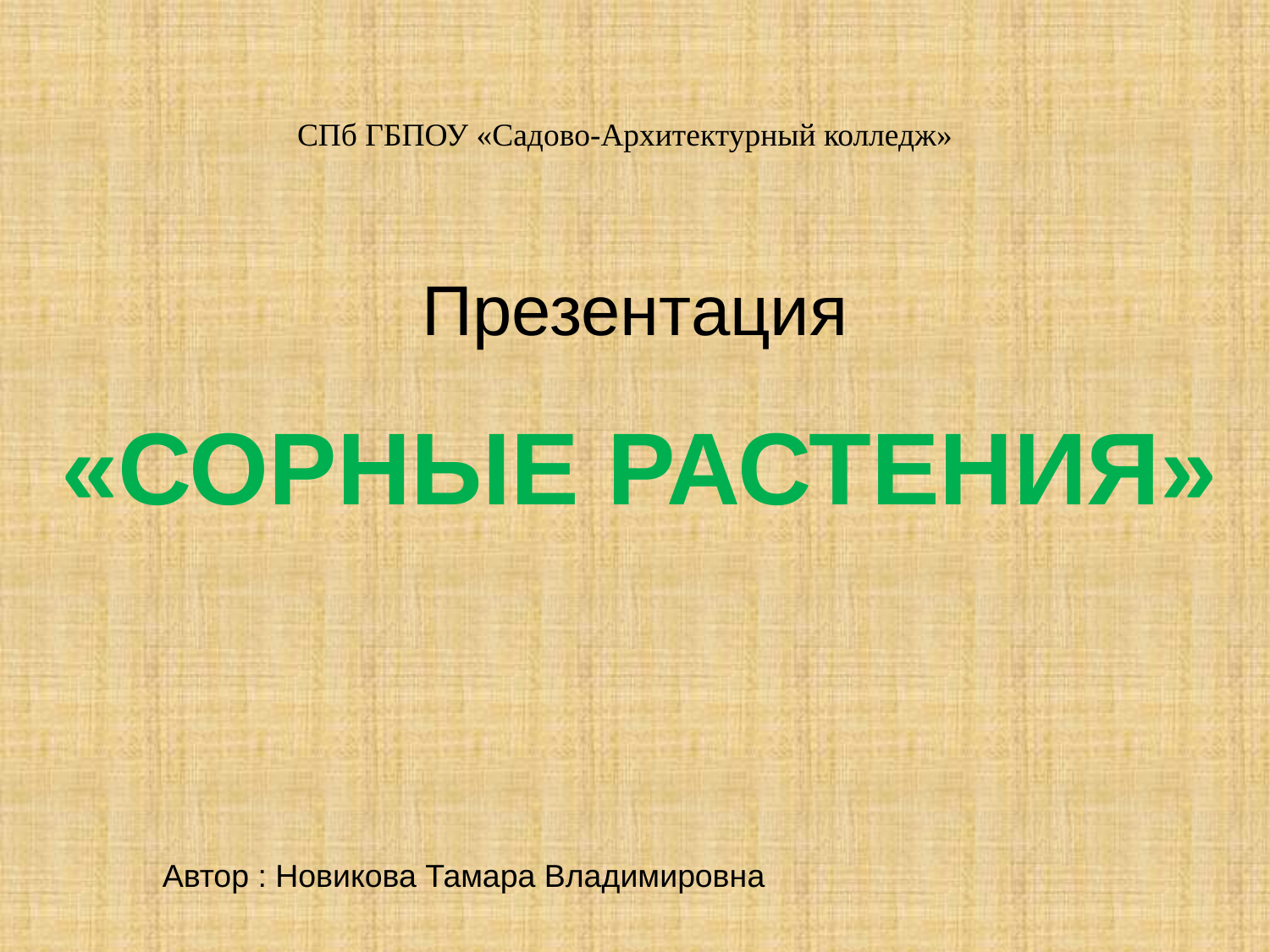

СПб ГБПОУ «Садово-Архитектурный колледж»
Презентация
«Сорные Растения»
Автор : Новикова Тамара Владимировна